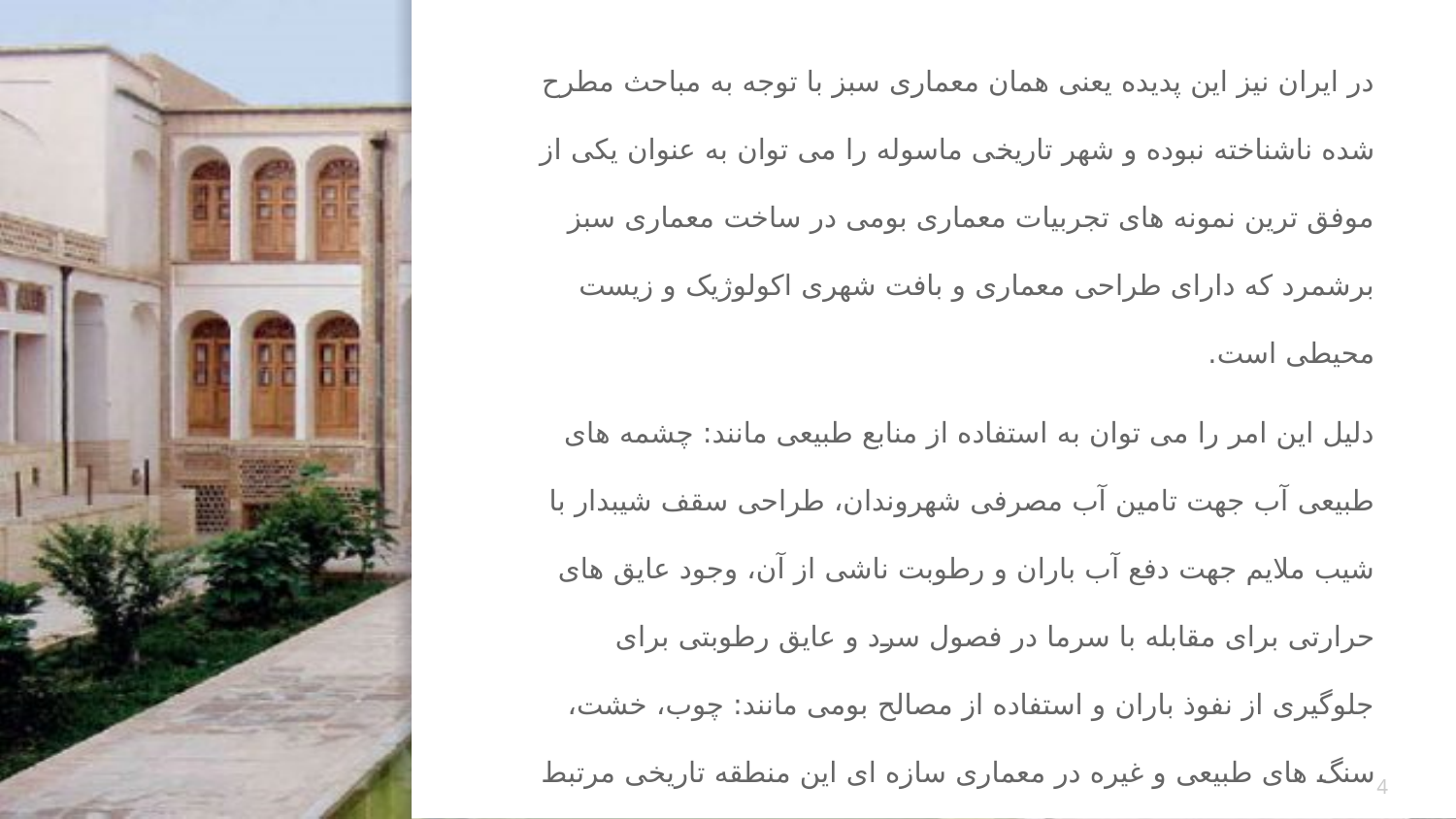

در ایران نیز این پدیده یعنی همان معماری سبز با توجه به مباحث مطرح شده ناشناخته نبوده و شهر تاریخی ماسوله را می توان به عنوان یکی از موفق ترین نمونه های تجربیات معماری بومی در ساخت معماری سبز برشمرد که دارای طراحی معماری و بافت شهری اکولوژیک و زیست محیطی است.
دلیل این امر را می توان به استفاده از منابع طبیعی مانند: چشمه های طبیعی آب جهت تامین آب مصرفی شهروندان، طراحی سقف شیبدار با شیب ملایم جهت دفع آب باران و رطوبت ناشی از آن، وجود عایق های حرارتی برای مقابله با سرما در فصول سرد و عایق رطوبتی برای جلوگیری از نفوذ باران و استفاده از مصالح بومی مانند: چوب، خشت، سنگ های طبیعی و غیره در معماری سازه ای این منطقه تاریخی مرتبط دانست
4